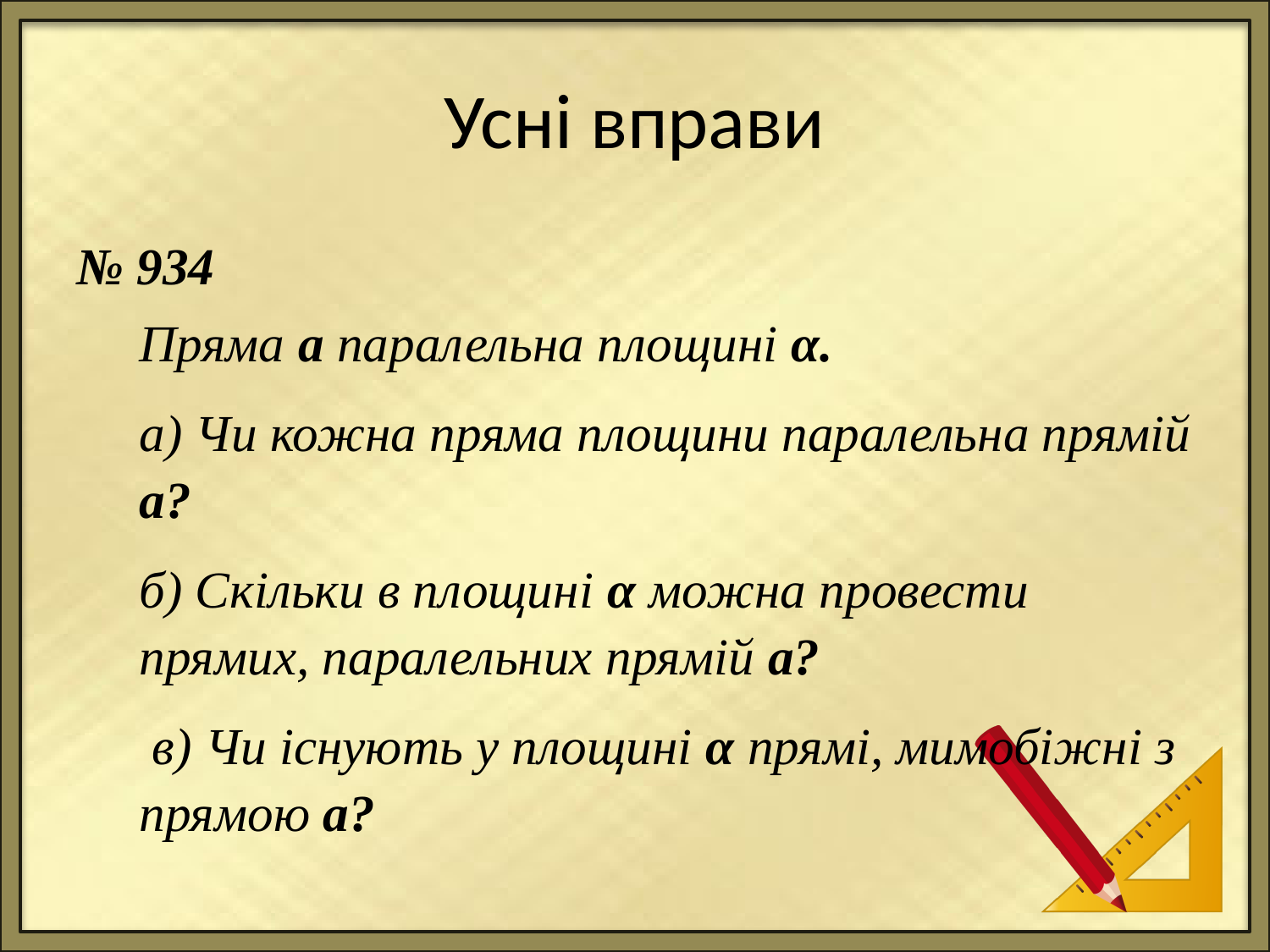

# Усні вправи
№ 934
Пряма a паралельна площині α.
а) Чи кожна пряма площини паралельна прямій a?
б) Скільки в площині α можна провести прямих, паралельних прямій a?
 в) Чи існують у площині α прямі, мимобіжні з прямою a?